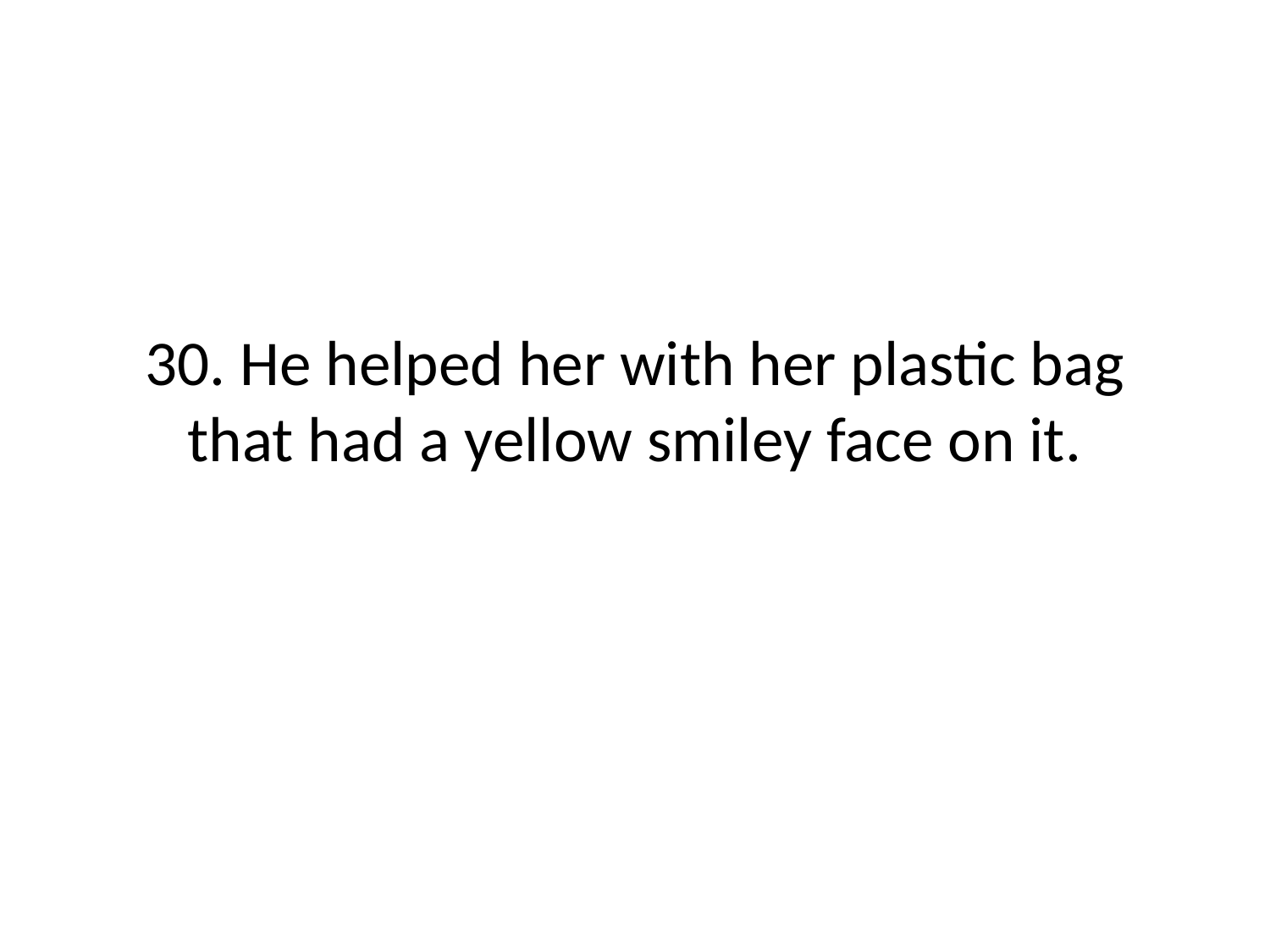

# 30. He helped her with her plastic bag that had a yellow smiley face on it.